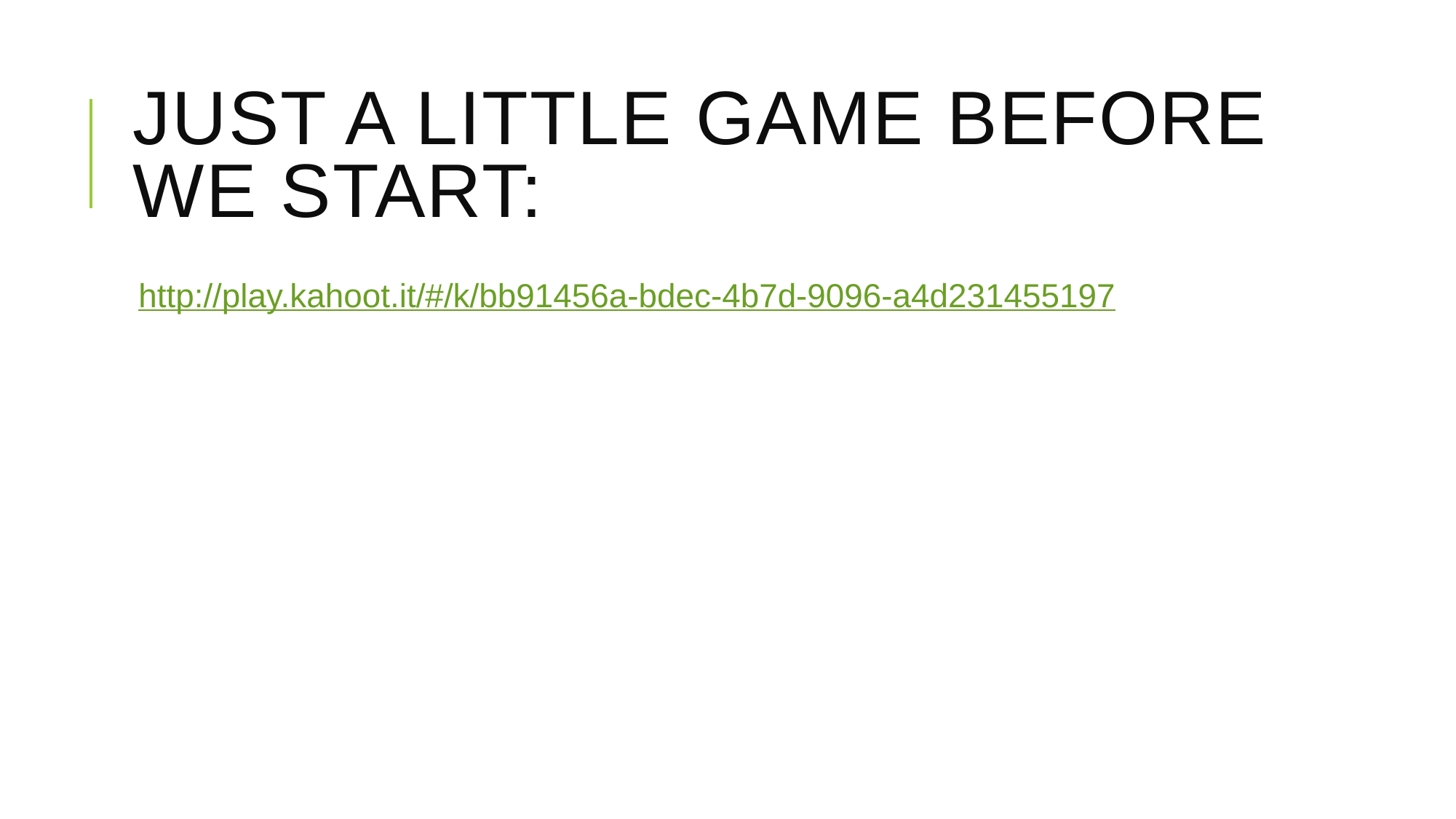

# Just a little Game before we start:
http://play.kahoot.it/#/k/bb91456a-bdec-4b7d-9096-a4d231455197